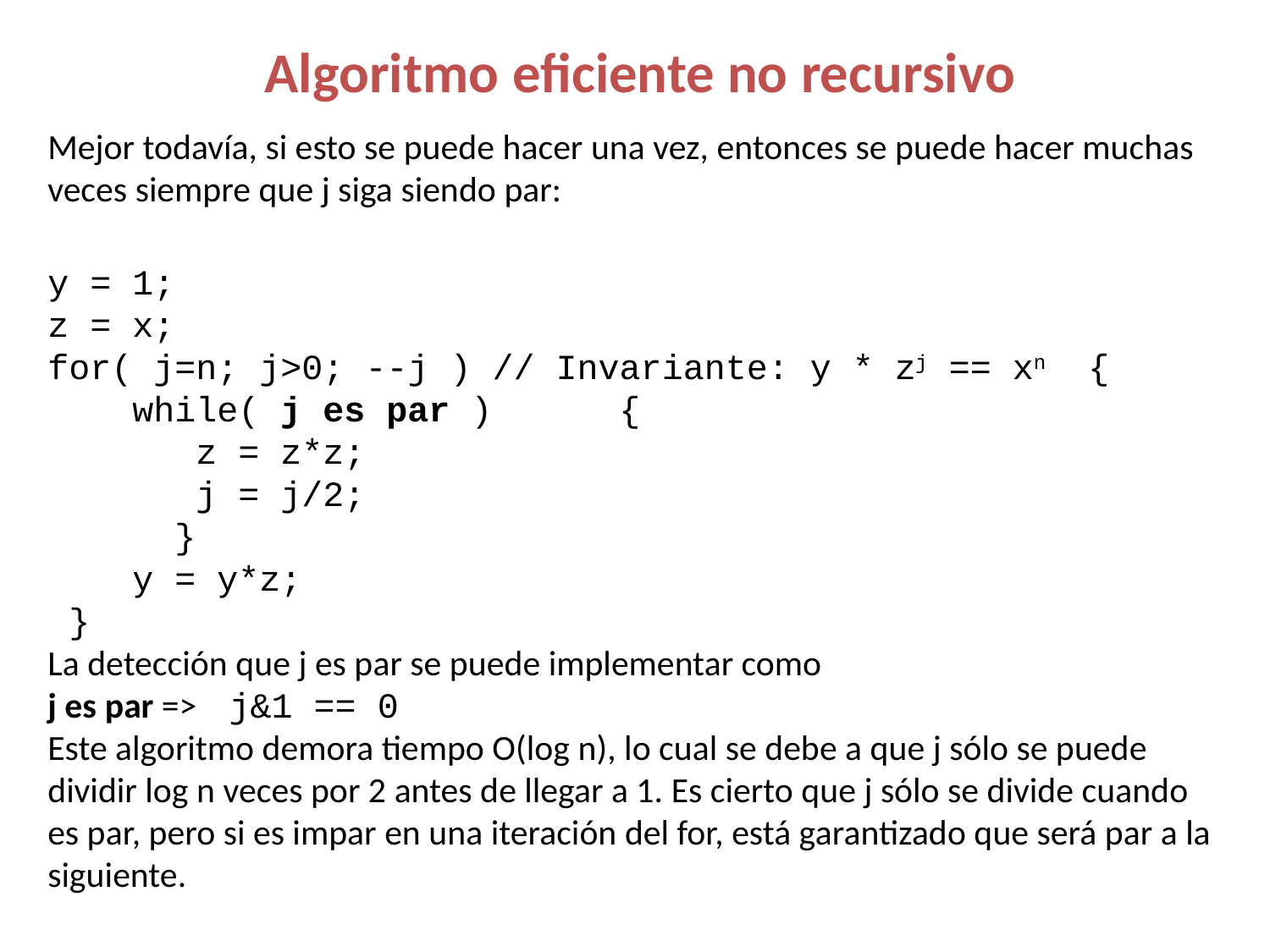

# Algoritmo eficiente no recursivo
Mejor todavía, si esto se puede hacer una vez, entonces se puede hacer muchas veces siempre que j siga siendo par:

y = 1;
z = x;
for( j=n; j>0; --j ) // Invariante: y * zj == xn  {
    while( j es par )      {
       z = z*z;
       j = j/2;
      }
    y = y*z;
 }
La detección que j es par se puede implementar como
j es par =>    j&1 == 0
Este algoritmo demora tiempo O(log n), lo cual se debe a que j sólo se puede dividir log n veces por 2 antes de llegar a 1. Es cierto que j sólo se divide cuando es par, pero si es impar en una iteración del for, está garantizado que será par a la siguiente.